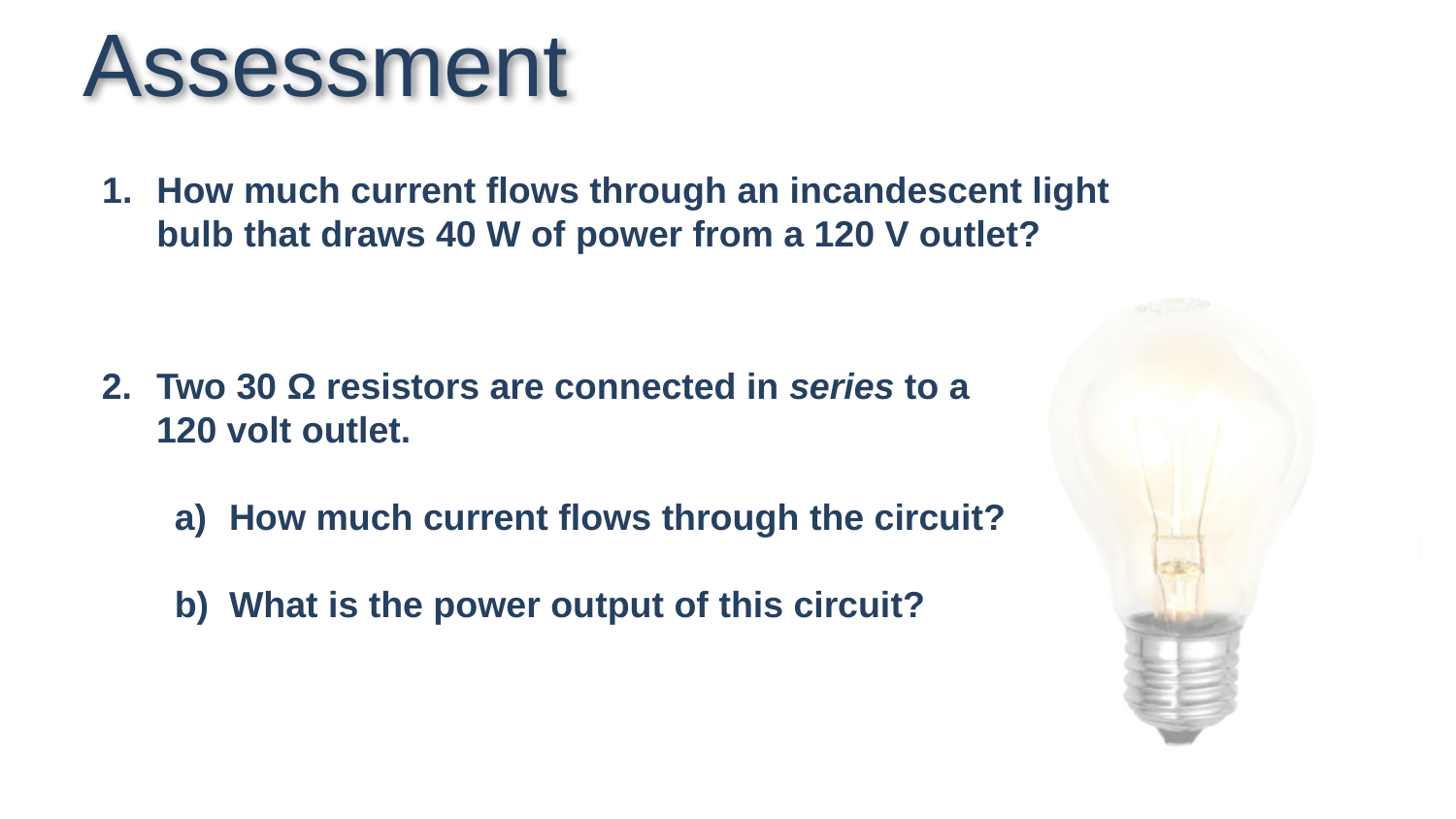

# Assessment
How much current flows through an incandescent light bulb that draws 40 W of power from a 120 V outlet?
Two 30 Ω resistors are connected in series to a 120 volt outlet.

How much current flows through the circuit?

What is the power output of this circuit?